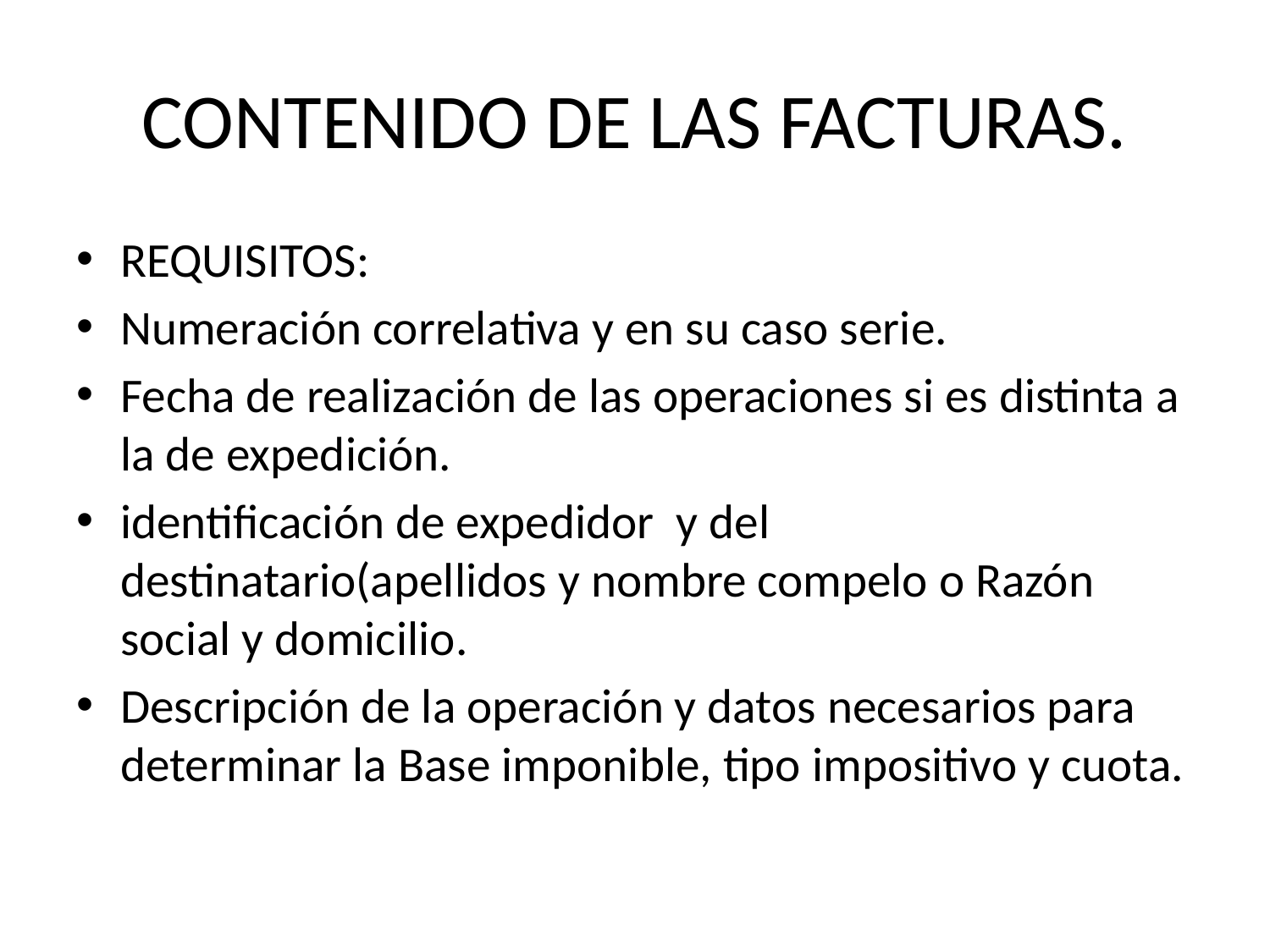

# CONTENIDO DE LAS FACTURAS.
REQUISITOS:
Numeración correlativa y en su caso serie.
Fecha de realización de las operaciones si es distinta a la de expedición.
identificación de expedidor  y del destinatario(apellidos y nombre compelo o Razón social y domicilio.
Descripción de la operación y datos necesarios para determinar la Base imponible, tipo impositivo y cuota.